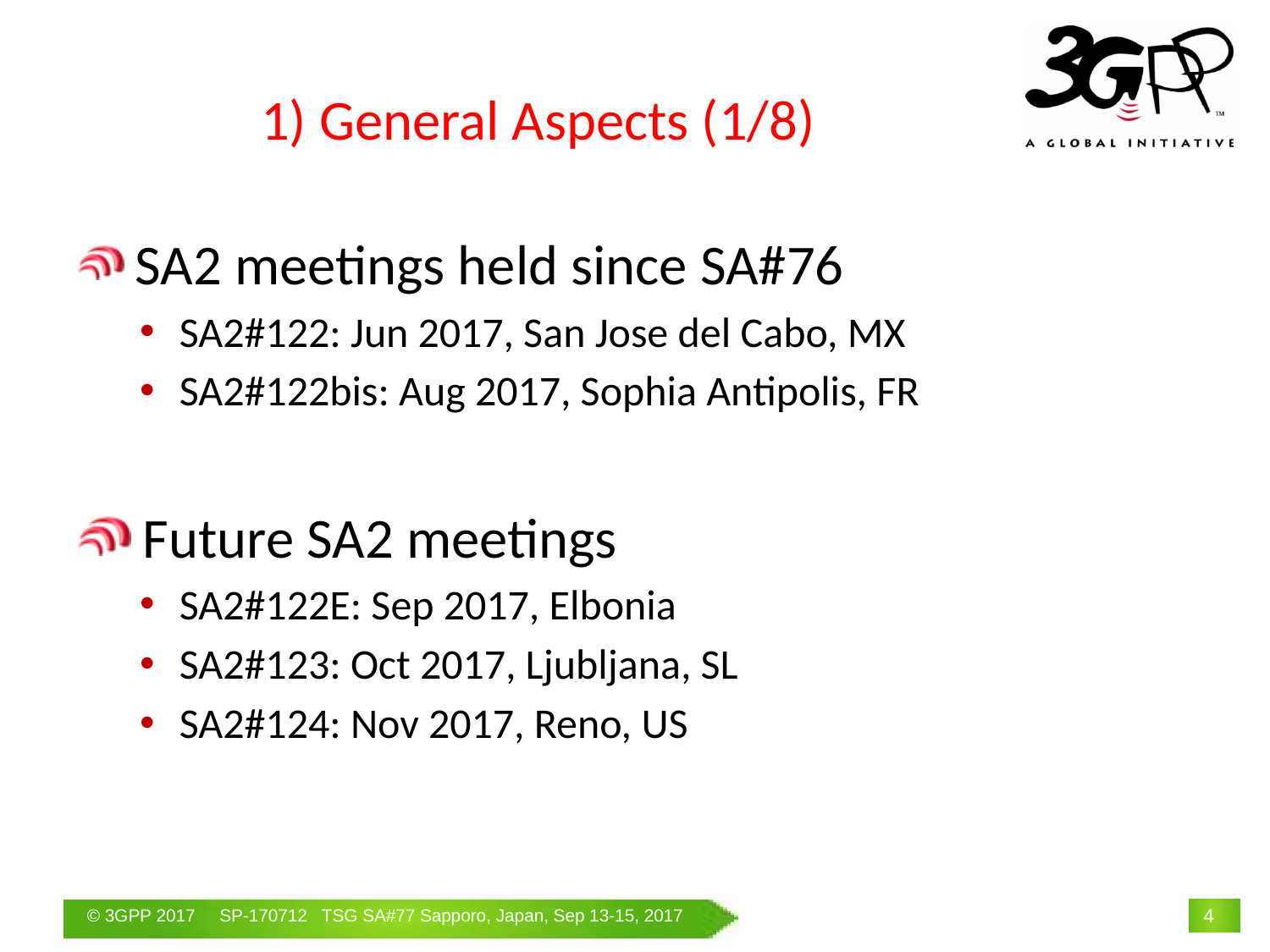

# 1) General Aspects (1/8)
 SA2 meetings held since SA#76
SA2#122: Jun 2017, San Jose del Cabo, MX
SA2#122bis: Aug 2017, Sophia Antipolis, FR

 Future SA2 meetings
SA2#122E: Sep 2017, Elbonia
SA2#123: Oct 2017, Ljubljana, SL
SA2#124: Nov 2017, Reno, US